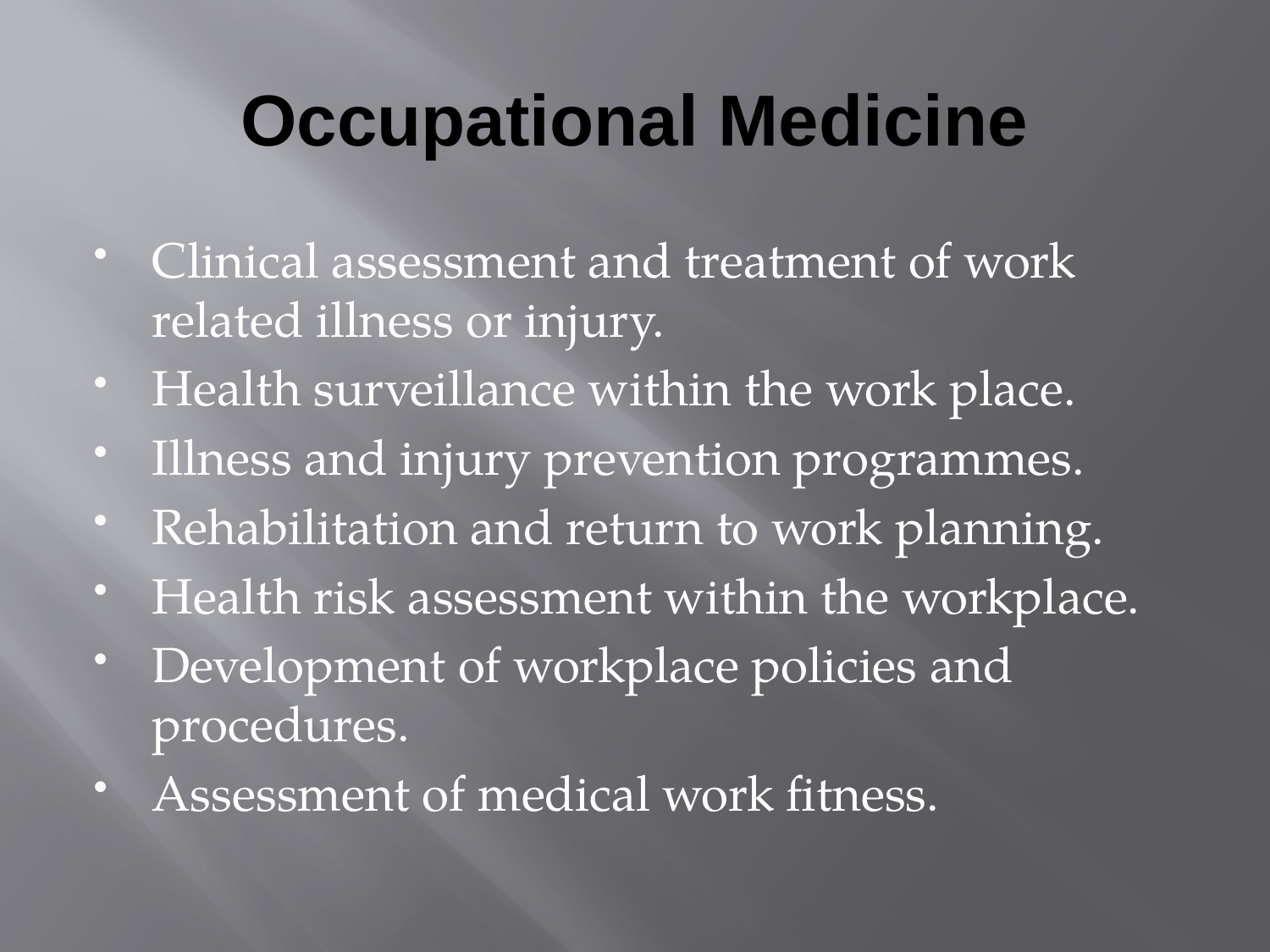

# Occupational Medicine
Clinical assessment and treatment of work related illness or injury.
Health surveillance within the work place.
Illness and injury prevention programmes.
Rehabilitation and return to work planning.
Health risk assessment within the workplace.
Development of workplace policies and procedures.
Assessment of medical work fitness.